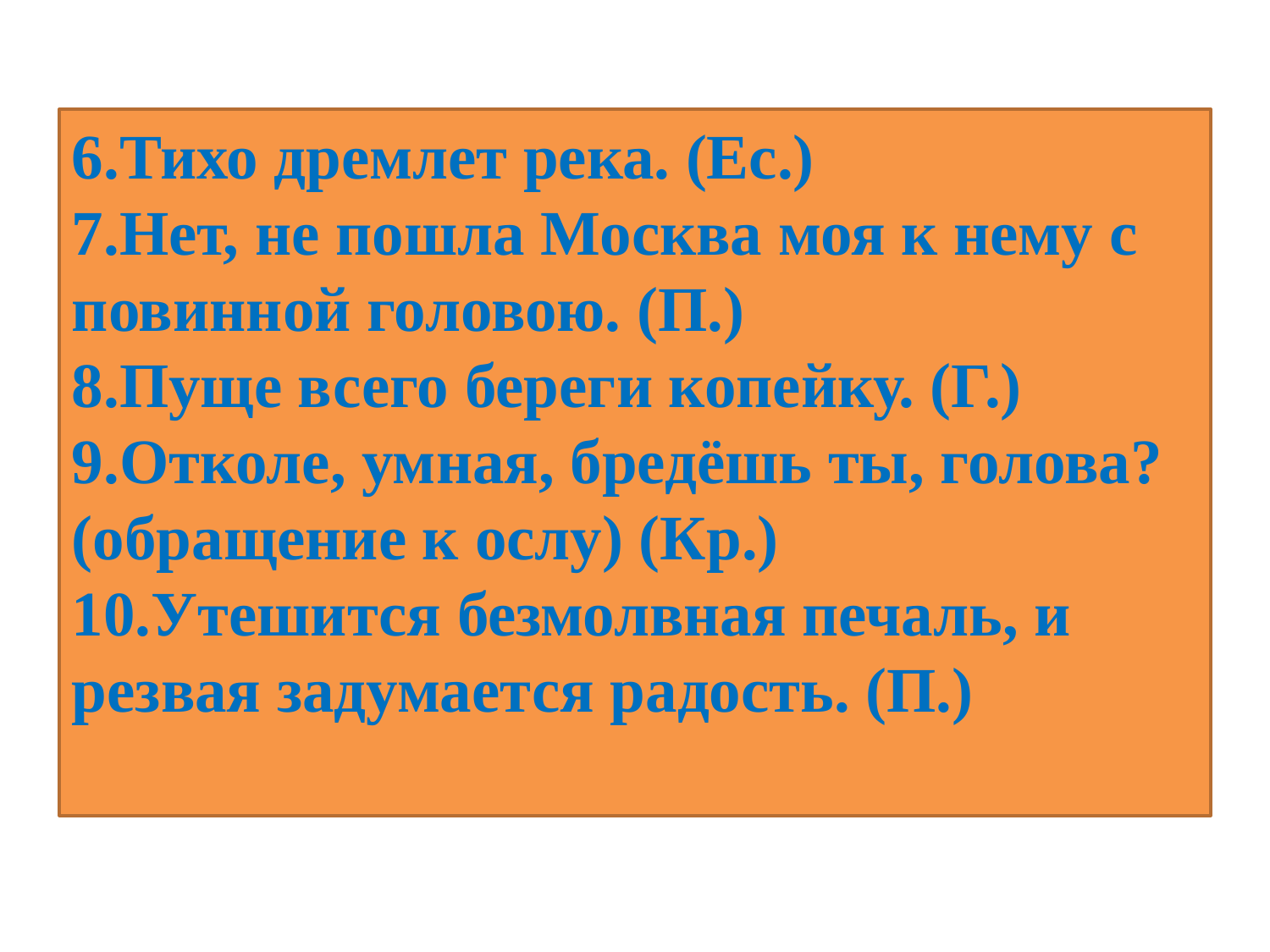

6.Тихо дремлет река. (Ес.)
7.Нет, не пошла Москва моя к нему с повинной головою. (П.)
8.Пуще всего береги копейку. (Г.)
9.Отколе, умная, бредёшь ты, голова? (обращение к ослу) (Кр.)
10.Утешится безмолвная печаль, и резвая задумается радость. (П.)